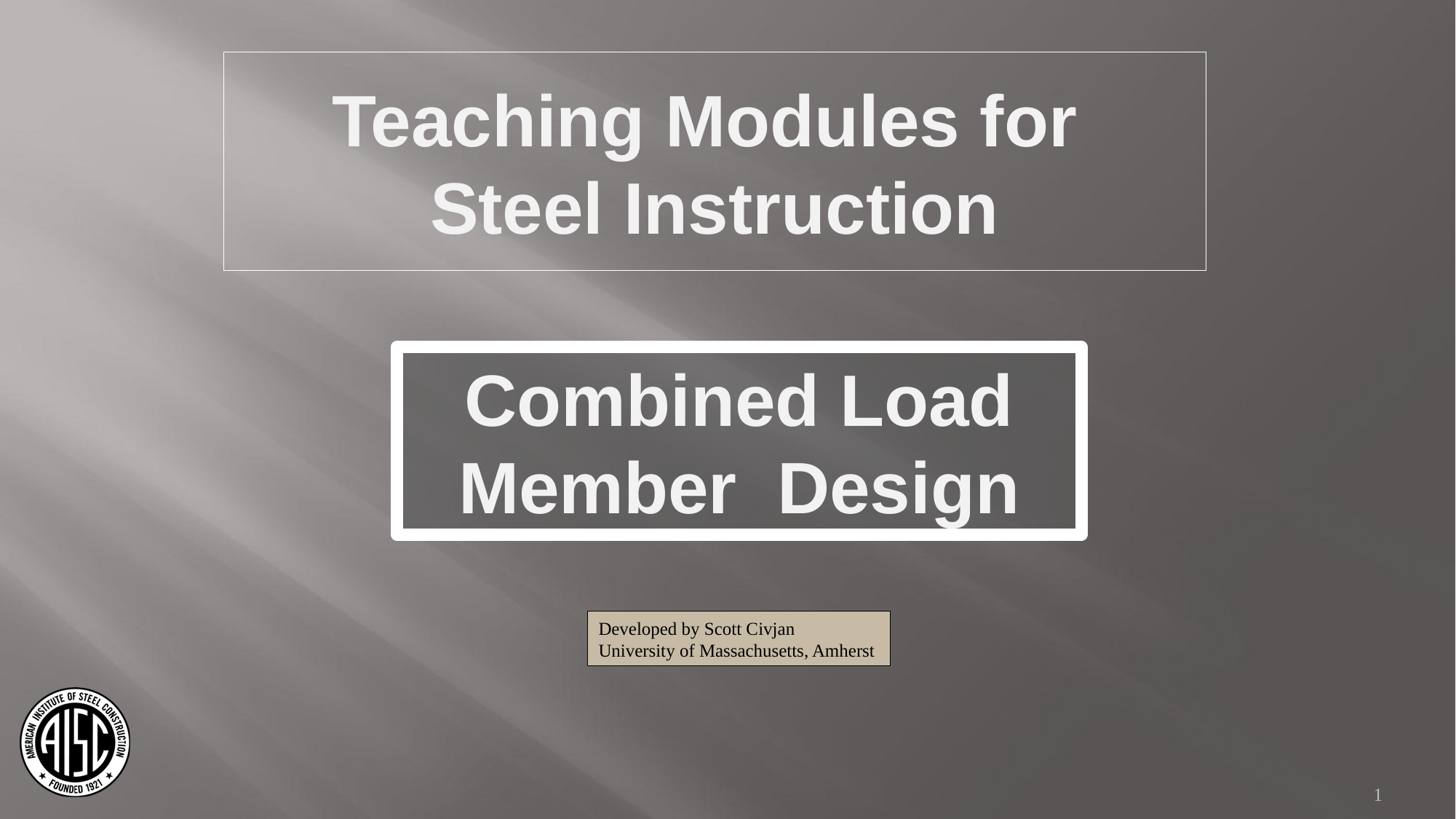

Teaching Modules for
Steel Instruction
Combined Load Member  Design
Developed by Scott Civjan
University of Massachusetts, Amherst
1